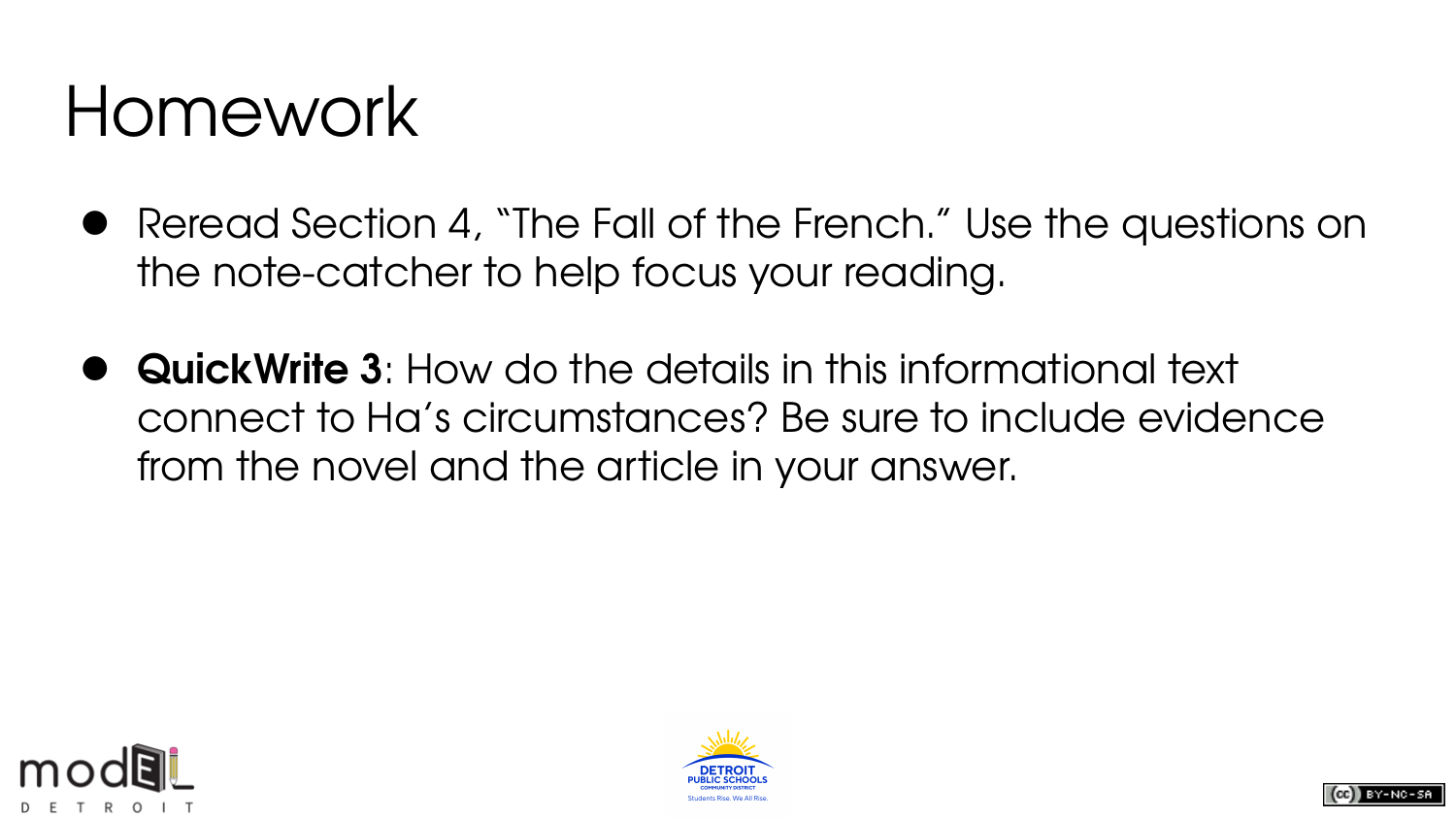

# Homework
Reread Section 4, “The Fall of the French.” Use the questions on the note-catcher to help focus your reading.

QuickWrite 3: How do the details in this informational text connect to Ha’s circumstances? Be sure to include evidence from the novel and the article in your answer.